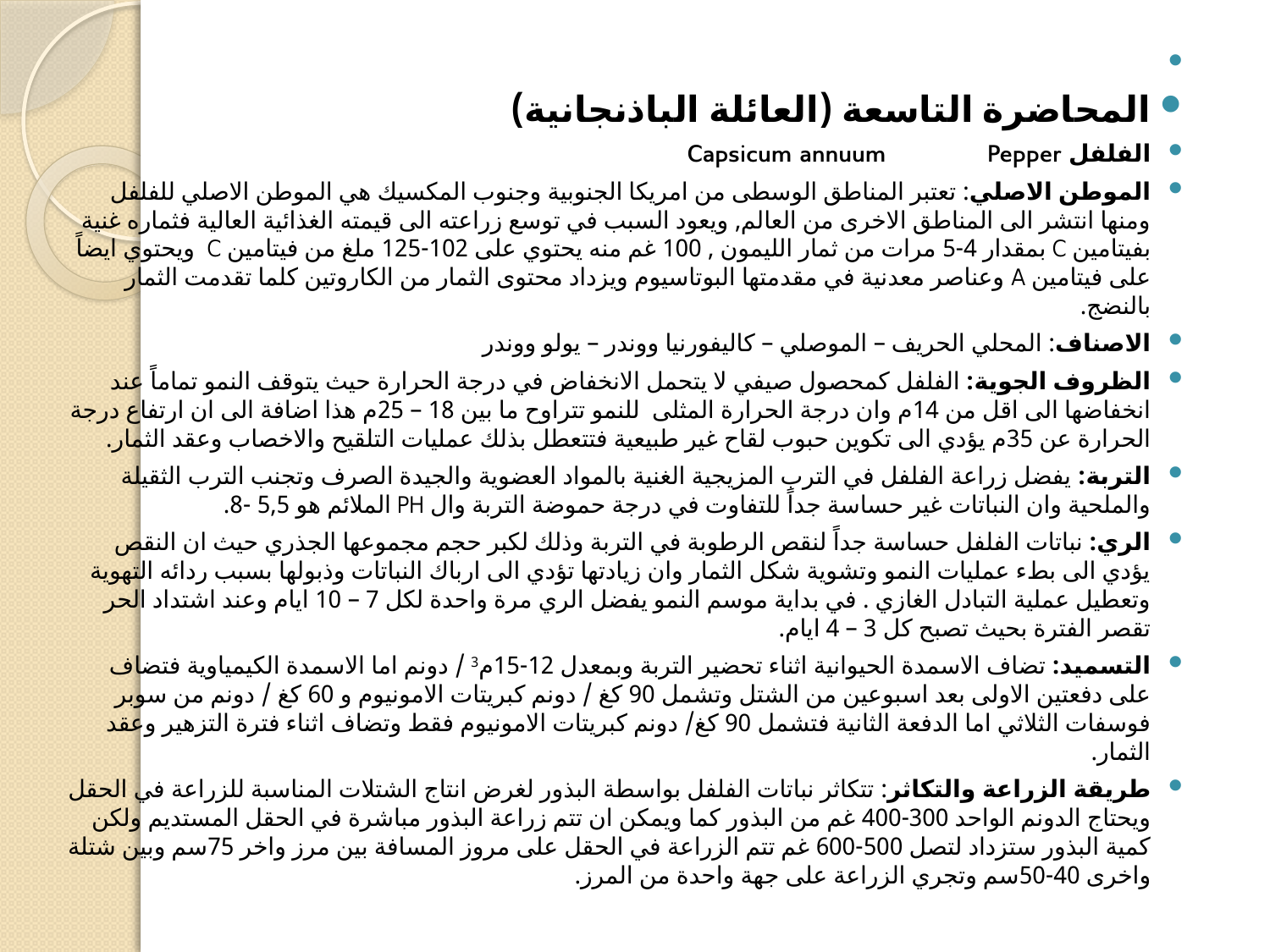

#

المحاضرة التاسعة (العائلة الباذنجانية)
الفلفل Capsicum annuum             Pepper
الموطن الاصلي: تعتبر المناطق الوسطى من امريكا الجنوبية وجنوب المكسيك هي الموطن الاصلي للفلفل ومنها انتشر الى المناطق الاخرى من العالم, ويعود السبب في توسع زراعته الى قيمته الغذائية العالية فثماره غنية بفيتامين C بمقدار 4-5 مرات من ثمار الليمون , 100 غم منه يحتوي على 102-125 ملغ من فيتامين C  ويحتوي ايضاً على فيتامين A وعناصر معدنية في مقدمتها البوتاسيوم ويزداد محتوى الثمار من الكاروتين كلما تقدمت الثمار بالنضج.
الاصناف: المحلي الحريف – الموصلي – كاليفورنيا ووندر – يولو ووندر
الظروف الجوية: الفلفل كمحصول صيفي لا يتحمل الانخفاض في درجة الحرارة حيث يتوقف النمو تماماً عند انخفاضها الى اقل من 14م وان درجة الحرارة المثلى  للنمو تتراوح ما بين 18 – 25م هذا اضافة الى ان ارتفاع درجة الحرارة عن 35م يؤدي الى تكوين حبوب لقاح غير طبيعية فتتعطل بذلك عمليات التلقيح والاخصاب وعقد الثمار.
التربة: يفضل زراعة الفلفل في الترب المزيجية الغنية بالمواد العضوية والجيدة الصرف وتجنب الترب الثقيلة والملحية وان النباتات غير حساسة جداً للتفاوت في درجة حموضة التربة وال PH الملائم هو 5,5 -8.
الري: نباتات الفلفل حساسة جداً لنقص الرطوبة في التربة وذلك لكبر حجم مجموعها الجذري حيث ان النقص يؤدي الى بطء عمليات النمو وتشوية شكل الثمار وان زيادتها تؤدي الى ارباك النباتات وذبولها بسبب ردائه التهوية وتعطيل عملية التبادل الغازي . في بداية موسم النمو يفضل الري مرة واحدة لكل 7 – 10 ايام وعند اشتداد الحر تقصر الفترة بحيث تصبح كل 3 – 4 ايام.
التسميد: تضاف الاسمدة الحيوانية اثناء تحضير التربة وبمعدل 12-15م3 / دونم اما الاسمدة الكيمياوية فتضاف على دفعتين الاولى بعد اسبوعين من الشتل وتشمل 90 كغ / دونم كبريتات الامونيوم و 60 كغ / دونم من سوبر فوسفات الثلاثي اما الدفعة الثانية فتشمل 90 كغ/ دونم كبريتات الامونيوم فقط وتضاف اثناء فترة التزهير وعقد الثمار.
طريقة الزراعة والتكاثر: تتكاثر نباتات الفلفل بواسطة البذور لغرض انتاج الشتلات المناسبة للزراعة في الحقل ويحتاج الدونم الواحد 300-400 غم من البذور كما ويمكن ان تتم زراعة البذور مباشرة في الحقل المستديم ولكن كمية البذور ستزداد لتصل 500-600 غم تتم الزراعة في الحقل على مروز المسافة بين مرز واخر 75سم وبين شتلة واخرى 40-50سم وتجري الزراعة على جهة واحدة من المرز.